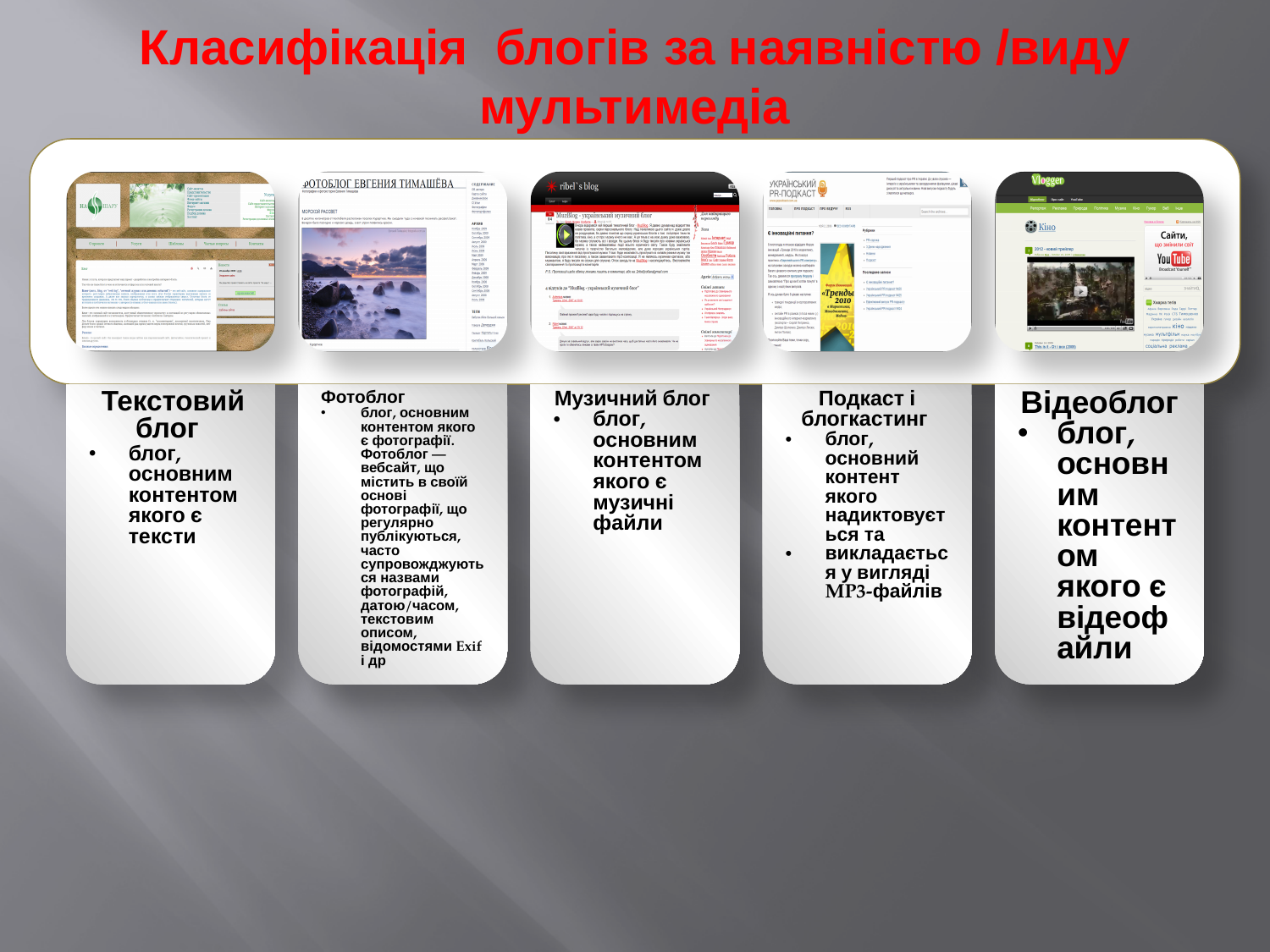

# Класифікація  блогів за наявністю /виду мультимедіа
   Текстовий  блог
Фотоблог
Музичний блог
Подкаст і блогкастинг
Відеоблог
блог, основним контентом якого є фотографії. Фотоблог — вебсайт, що містить в своїй основі фотографії, що регулярно публікуються, часто супровожджуються назвами фотографій, датою/часом, текстовим описом, відомостями Exif і др
блог, основний контент якого надиктовується та
блог, основним контентом якого є відеофайли
блог, основним контентом якого є тексти
викладається у вигляді MP3-файлів